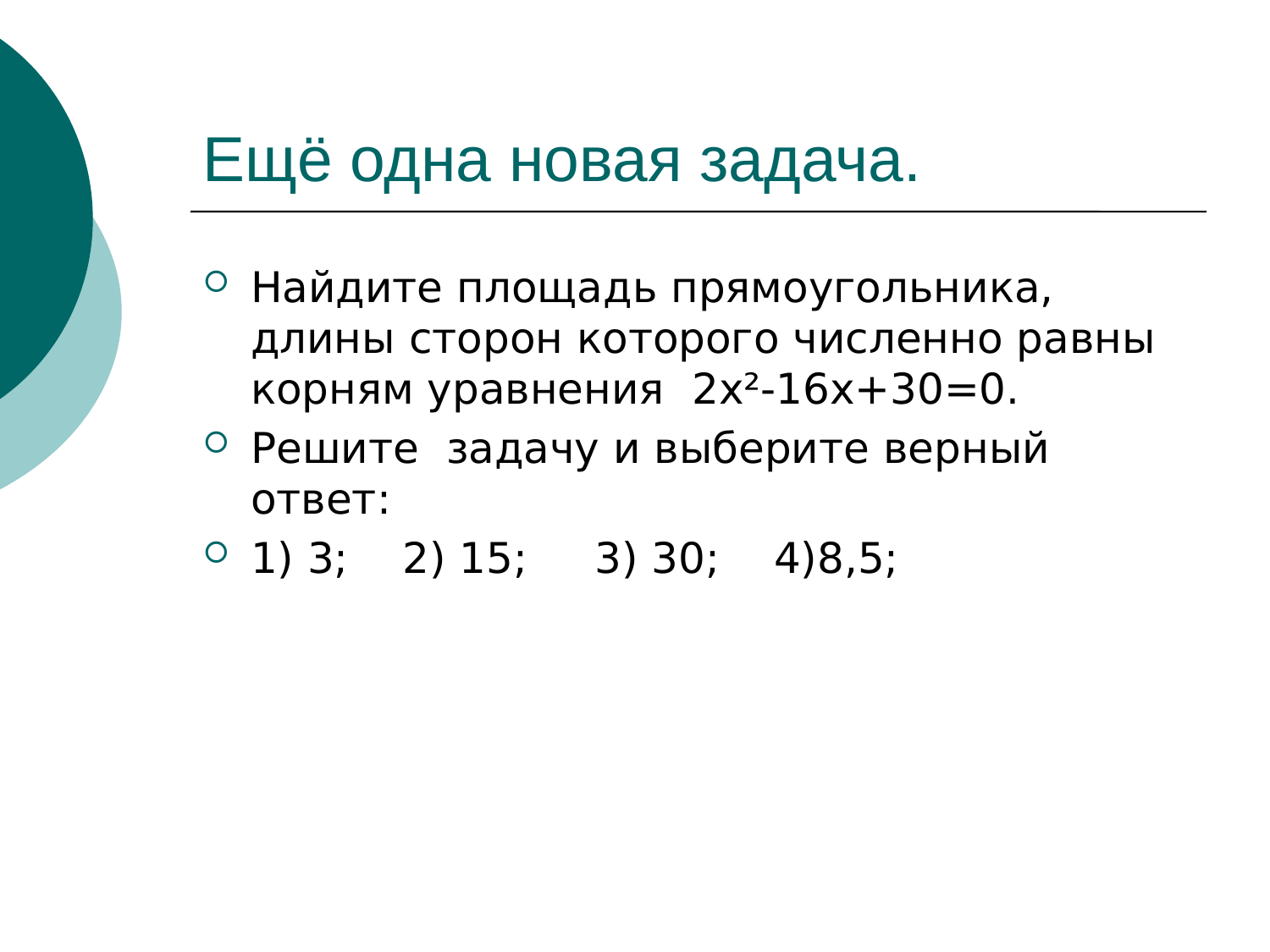

# Ещё одна новая задача.
Найдите площадь прямоугольника, длины сторон которого численно равны корням уравнения  2x²-16x+30=0.
Решите  задачу и выберите верный ответ:
1) 3;    2) 15;     3) 30;    4)8,5;